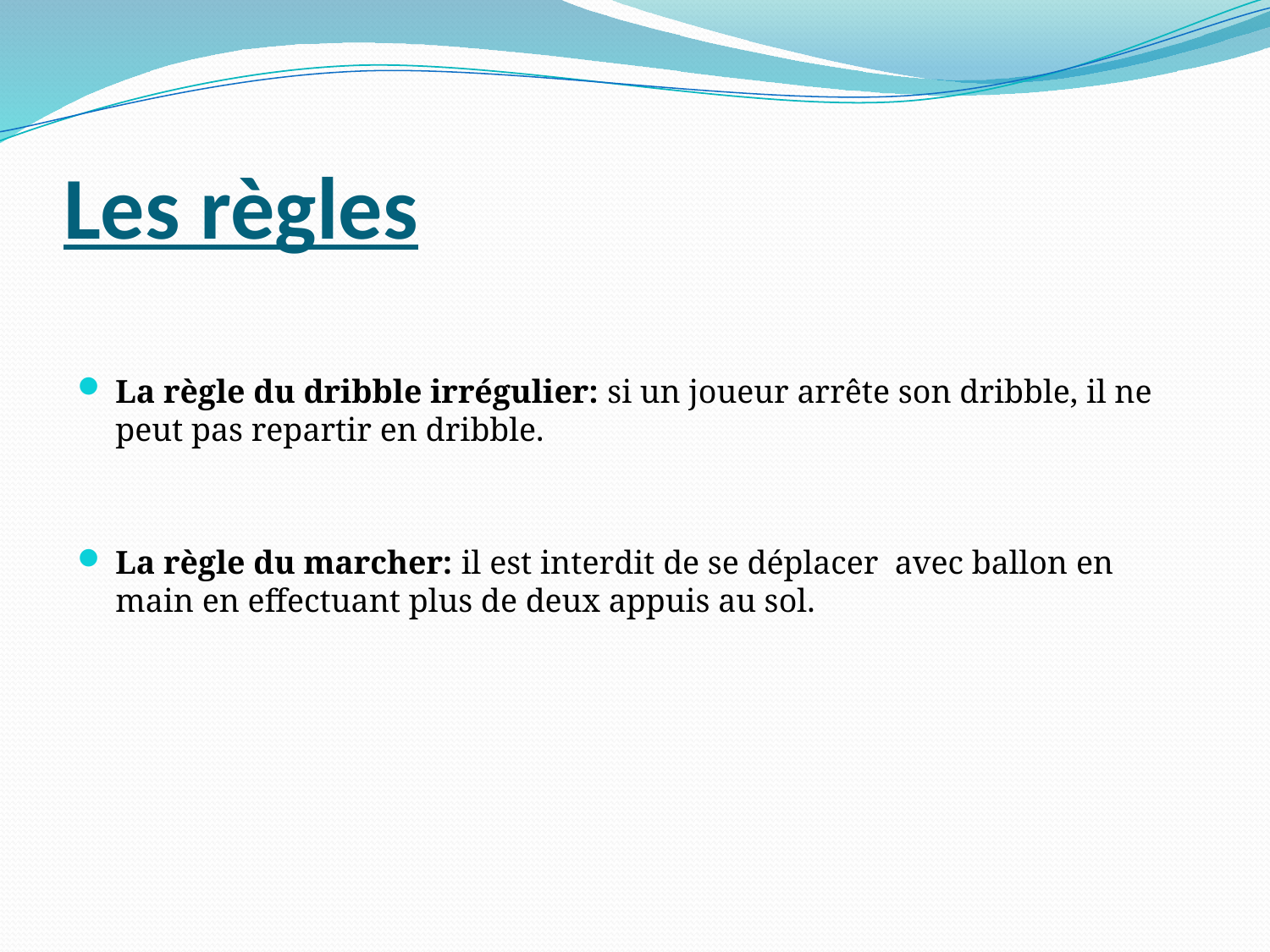

# Les règles

La règle du dribble irrégulier: si un joueur arrête son dribble, il ne peut pas repartir en dribble.

La règle du marcher: il est interdit de se déplacer  avec ballon en main en effectuant plus de deux appuis au sol.